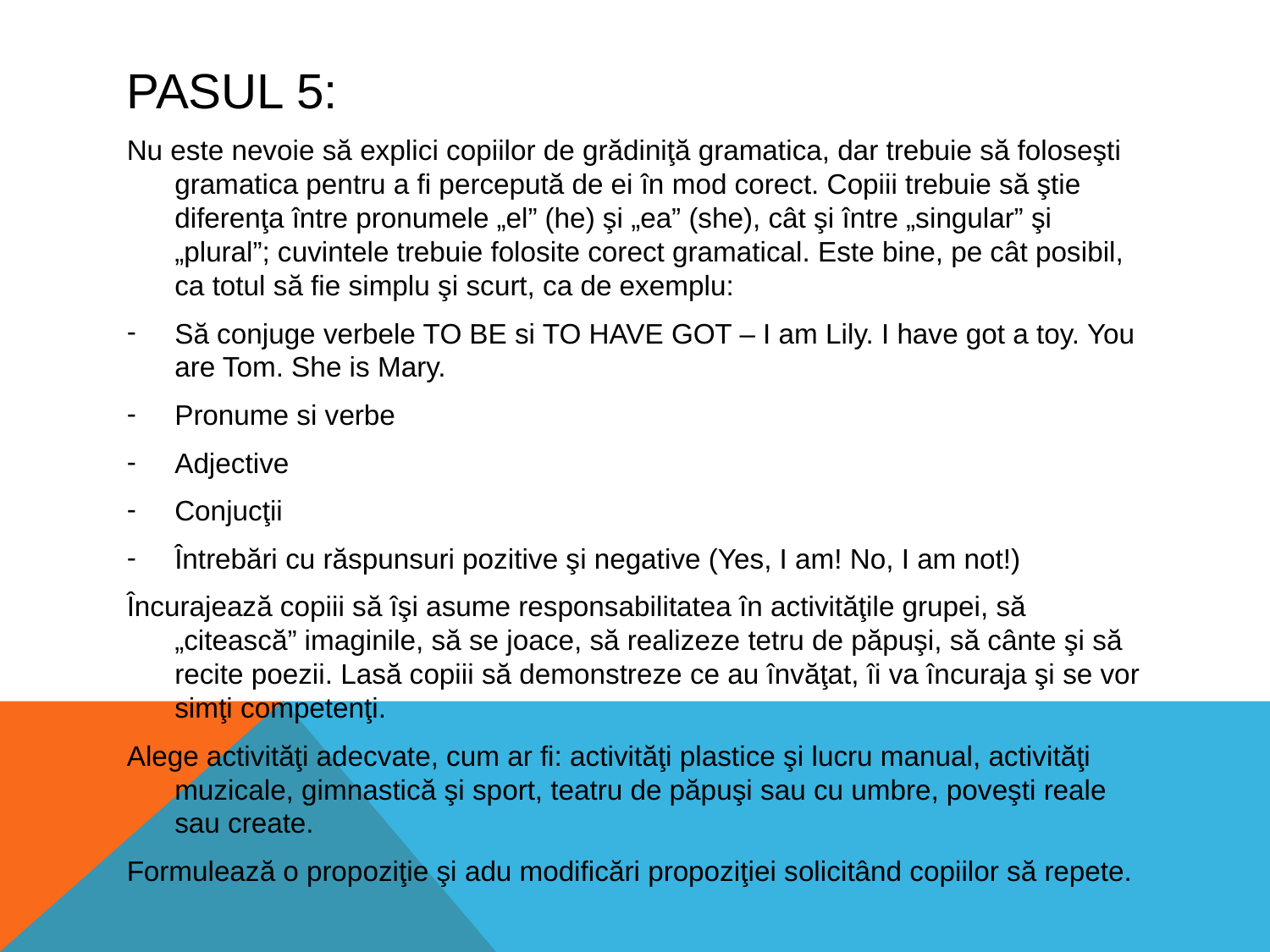

# PASUL 5:
Nu este nevoie să explici copiilor de grădiniţă gramatica, dar trebuie să foloseşti gramatica pentru a fi percepută de ei în mod corect. Copiii trebuie să ştie diferenţa între pronumele „el” (he) şi „ea” (she), cât şi între „singular” şi „plural”; cuvintele trebuie folosite corect gramatical. Este bine, pe cât posibil, ca totul să fie simplu şi scurt, ca de exemplu:
Să conjuge verbele TO BE si TO HAVE GOT – I am Lily. I have got a toy. You are Tom. She is Mary.
Pronume si verbe
Adjective
Conjucţii
Întrebări cu răspunsuri pozitive şi negative (Yes, I am! No, I am not!)
Încurajează copiii să îşi asume responsabilitatea în activităţile grupei, să „citească” imaginile, să se joace, să realizeze tetru de păpuşi, să cânte şi să recite poezii. Lasă copiii să demonstreze ce au învăţat, îi va încuraja şi se vor simţi competenţi.
Alege activităţi adecvate, cum ar fi: activităţi plastice şi lucru manual, activităţi muzicale, gimnastică şi sport, teatru de păpuşi sau cu umbre, poveşti reale sau create.
Formulează o propoziţie şi adu modificări propoziţiei solicitând copiilor să repete.